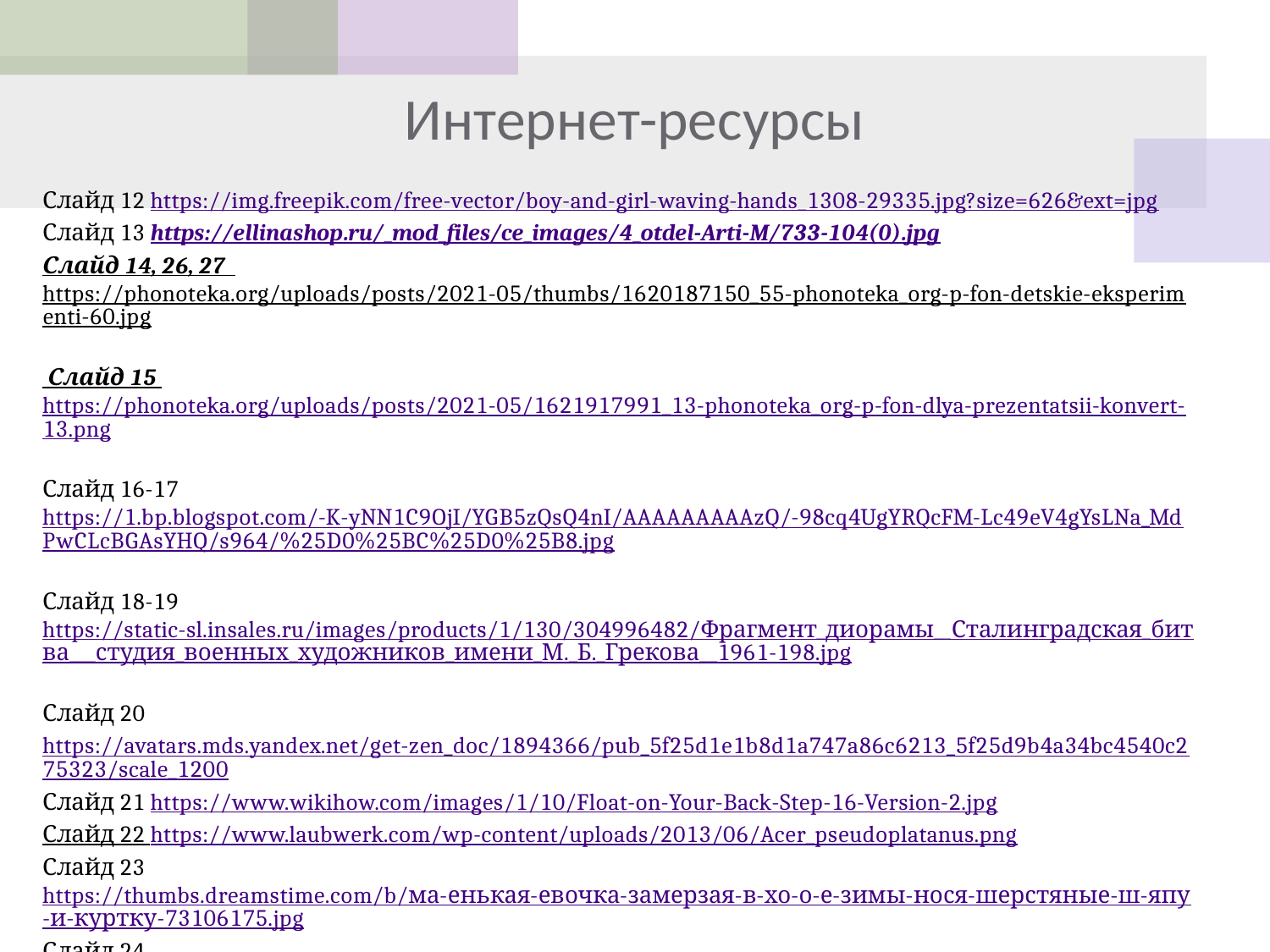

# Интернет-ресурсы
Слайд 12 https://img.freepik.com/free-vector/boy-and-girl-waving-hands_1308-29335.jpg?size=626&ext=jpg
Слайд 13 https://ellinashop.ru/_mod_files/ce_images/4_otdel-Arti-M/733-104(0).jpg
Слайд 14, 26, 27  https://phonoteka.org/uploads/posts/2021-05/thumbs/1620187150_55-phonoteka_org-p-fon-detskie-eksperimenti-60.jpg
 Слайд 15 https://phonoteka.org/uploads/posts/2021-05/1621917991_13-phonoteka_org-p-fon-dlya-prezentatsii-konvert-13.png
Слайд 16-17  https://1.bp.blogspot.com/-K-yNN1C9OjI/YGB5zQsQ4nI/AAAAAAAAAzQ/-98cq4UgYRQcFM-Lc49eV4gYsLNa_MdPwCLcBGAsYHQ/s964/%25D0%25BC%25D0%25B8.jpg
Слайд 18-19 https://static-sl.insales.ru/images/products/1/130/304996482/Фрагмент_диорамы__Сталинградская_битва___студия_военных_художников_имени_М._Б._Грекова__1961-198.jpg
Слайд 20
https://avatars.mds.yandex.net/get-zen_doc/1894366/pub_5f25d1e1b8d1a747a86c6213_5f25d9b4a34bc4540c275323/scale_1200
Слайд 21 https://www.wikihow.com/images/1/10/Float-on-Your-Back-Step-16-Version-2.jpg
Слайд 22 https://www.laubwerk.com/wp-content/uploads/2013/06/Acer_pseudoplatanus.png
Слайд 23 https://thumbs.dreamstime.com/b/ма-енькая-евочка-замерзая-в-хо-о-е-зимы-нося-шерстяные-ш-япу-и-куртку-73106175.jpg
Слайд 24 https://phonoteka.org/uploads/posts/2021-07/1625635858_8-phonoteka-org-p-pesochnie-chasi-art-krasivo-8.jpg
Часы http://kids.azovlib.ru/images/История%20вещей/часы%201.jpg
Огненные  https://iknigi.net/books_files/online_html/175427/i_024.jpg